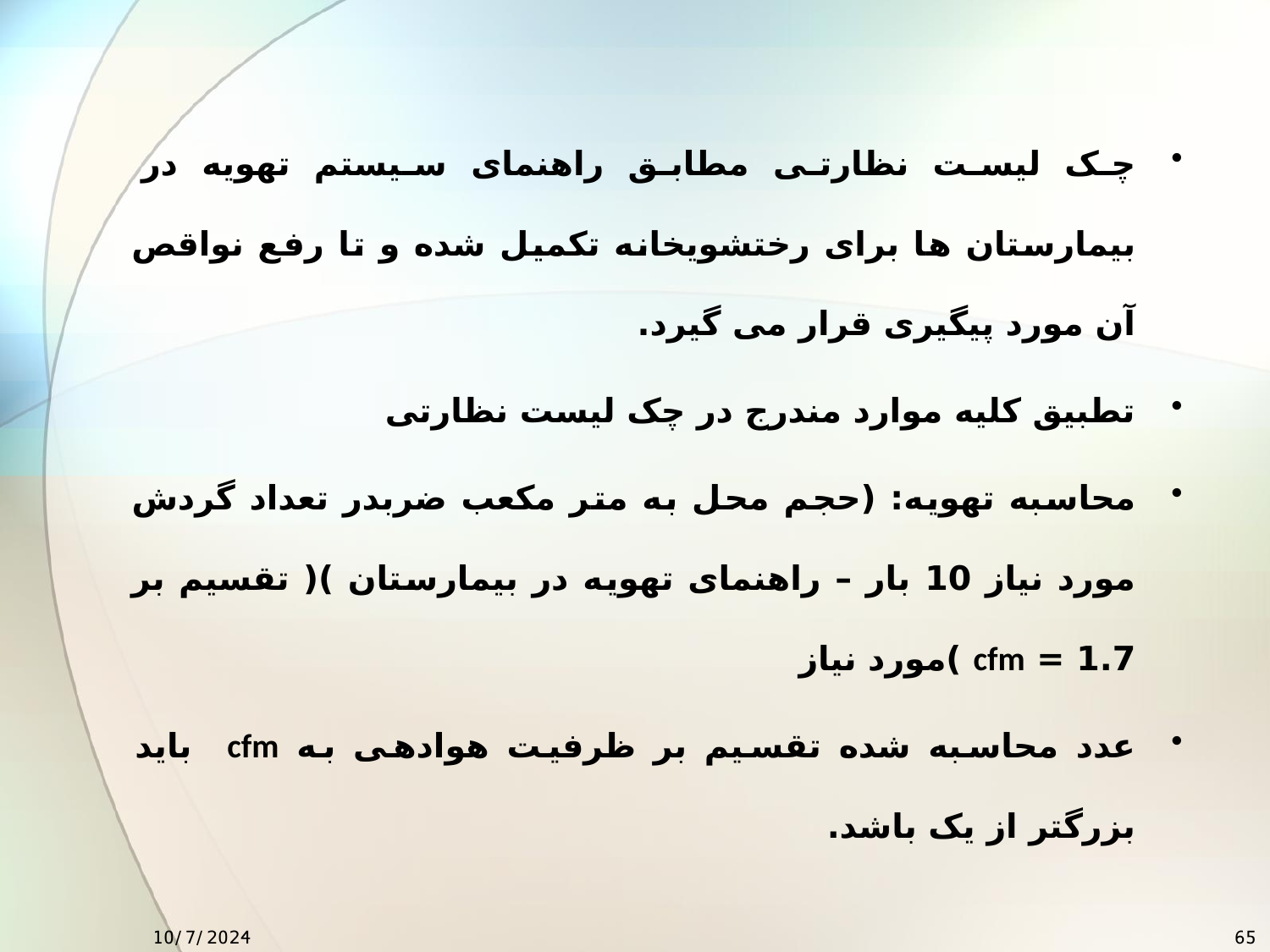

چک لیست نظارتی مطابق راهنمای سیستم تهویه در بیمارستان ها برای رختشویخانه تکمیل شده و تا رفع نواقص آن مورد پیگیری قرار می گیرد.
تطبیق کلیه موارد مندرج در چک لیست نظارتی
محاسبه تهویه: (حجم محل به متر مکعب ضربدر تعداد گردش مورد نیاز 10 بار – راهنمای تهویه در بیمارستان )( تقسیم بر 1.7 = cfm )مورد نیاز
عدد محاسبه شده تقسیم بر ظرفیت هوادهی به cfm  باید بزرگتر از یک باشد.

10/7/2024
65